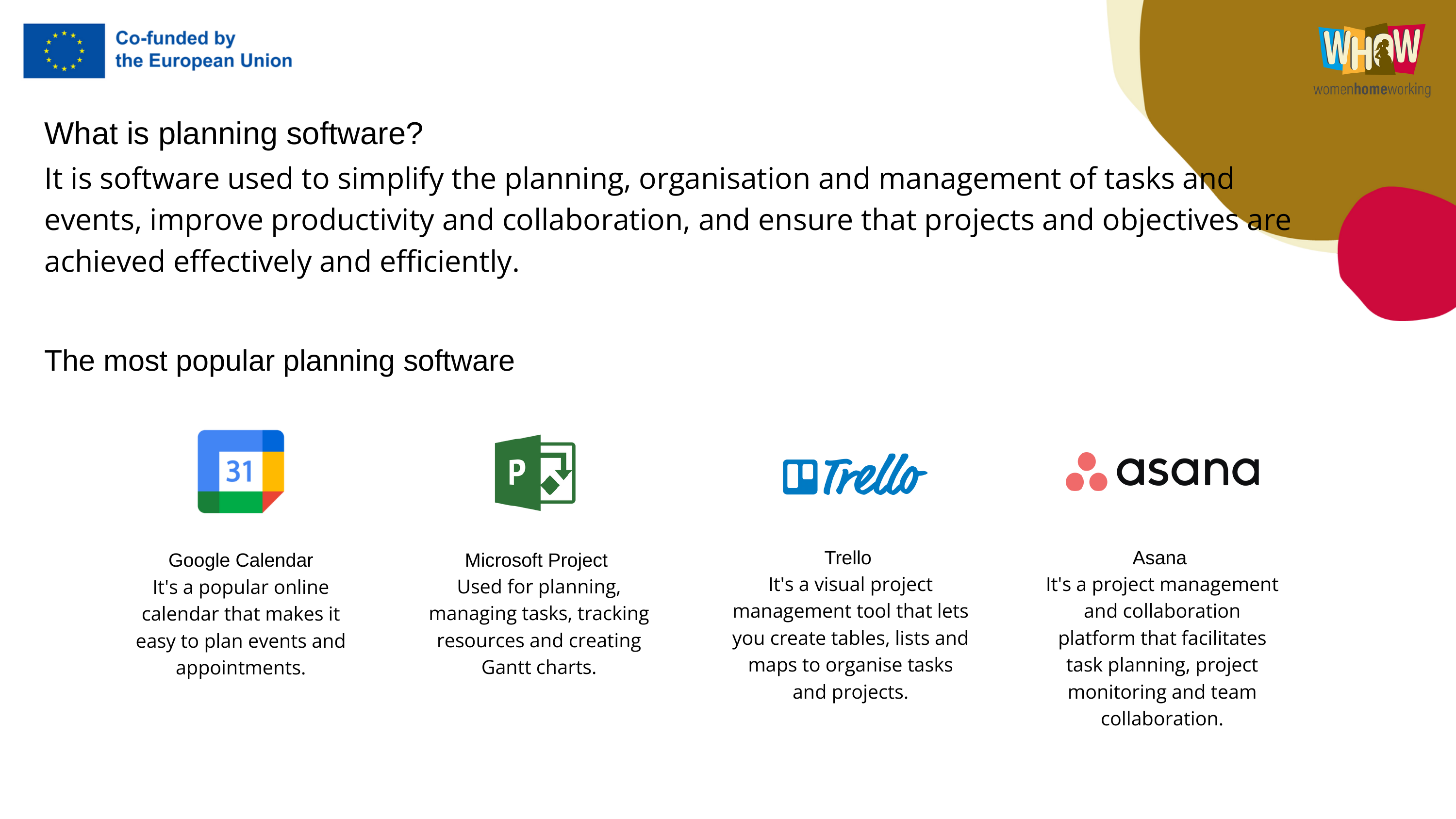

What is planning software?
It is software used to simplify the planning, organisation and management of tasks and events, improve productivity and collaboration, and ensure that projects and objectives are achieved effectively and efficiently.
The most popular planning software

Google Calendar
It's a popular online calendar that makes it easy to plan events and appointments.
Trello
It's a visual project management tool that lets you create tables, lists and maps to organise tasks and projects.
Asana
It's a project management and collaboration platform that facilitates task planning, project monitoring and team collaboration.
Microsoft Project
Used for planning, managing tasks, tracking resources and creating Gantt charts.